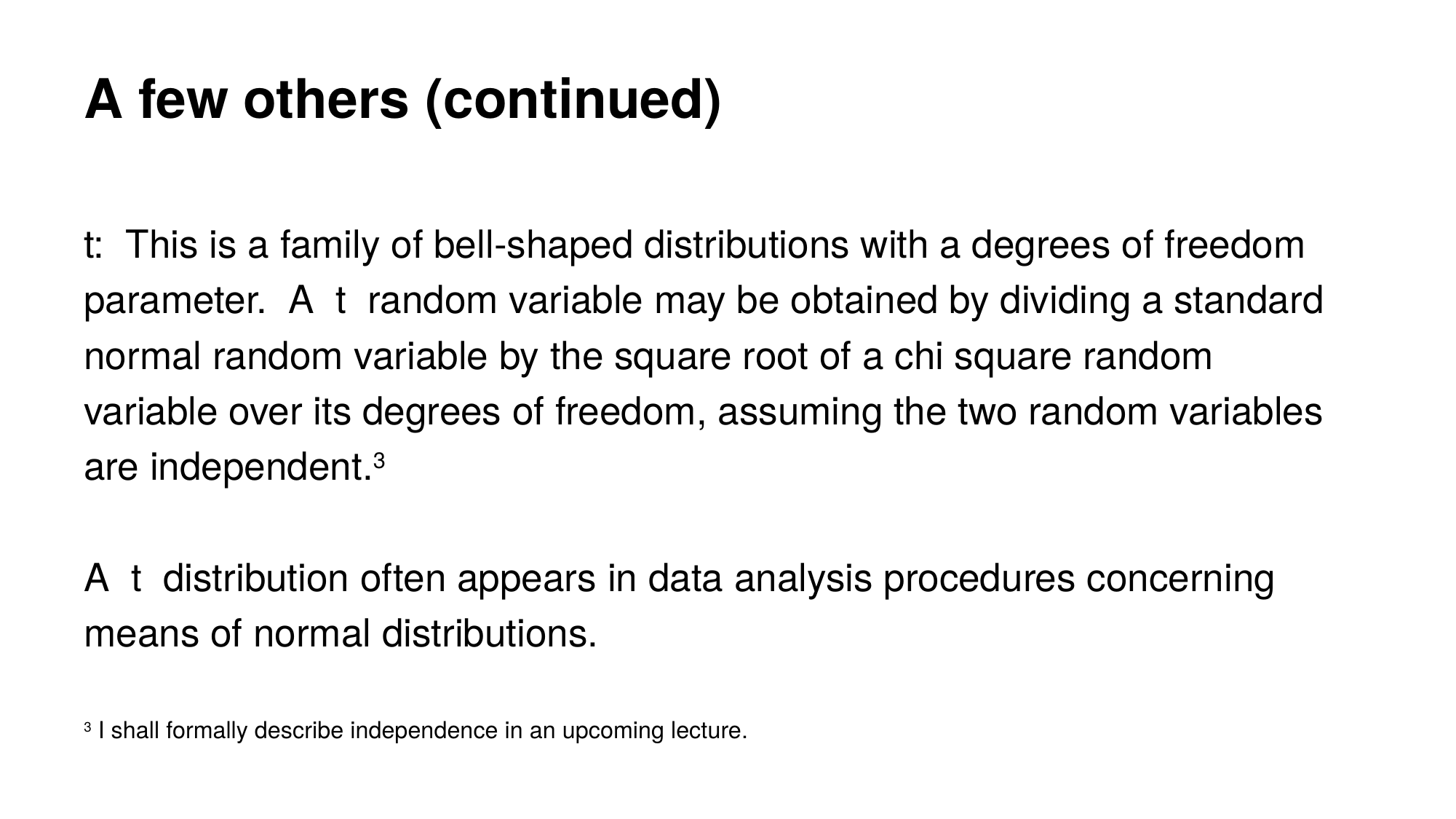

# A few others (continued)
t:  This is a family of bell-shaped distributions with a degrees of freedom parameter.  A  t  random variable may be obtained by dividing a standard normal random variable by the square root of a chi square random variable over its degrees of freedom, assuming the two random variables are independent.3

A  t  distribution often appears in data analysis procedures concerning means of normal distributions.

3 I shall formally describe independence in an upcoming lecture.